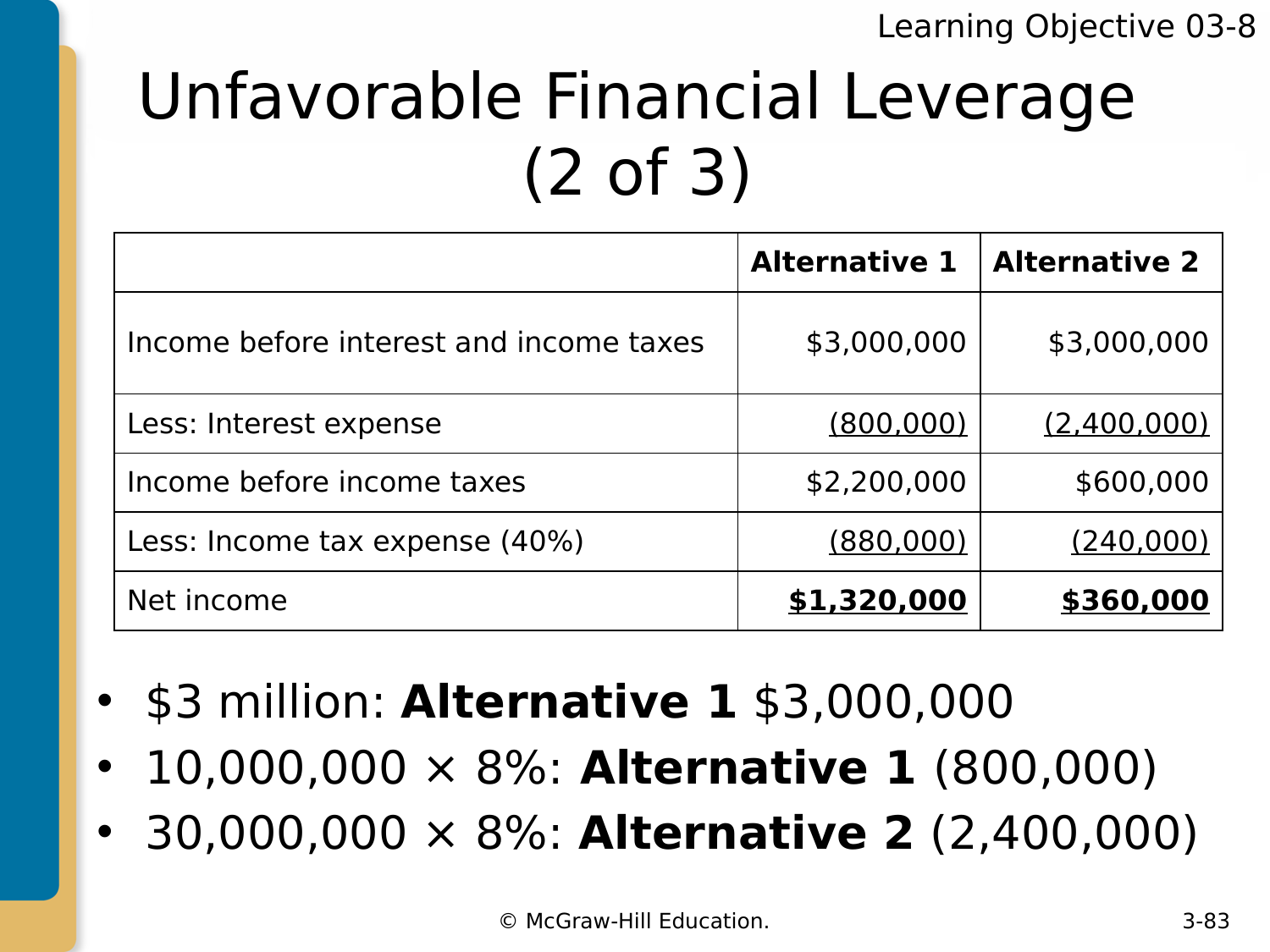

Learning Objective 03-8
# Unfavorable Financial Leverage (2 of 3)
|  | Alternative 1 | Alternative 2 |
| --- | --- | --- |
| Income before interest and income taxes | $3,000,000 | $3,000,000 |
| Less: Interest expense | (800,000) | (2,400,000) |
| Income before income taxes | $2,200,000 | $600,000 |
| Less: Income tax expense (40%) | (880,000) | (240,000) |
| Net income | $1,320,000 | $360,000 |
$3 million: Alternative 1 $3,000,000
10,000,000 × 8%: Alternative 1 (800,000)
30,000,000 × 8%: Alternative 2 (2,400,000)